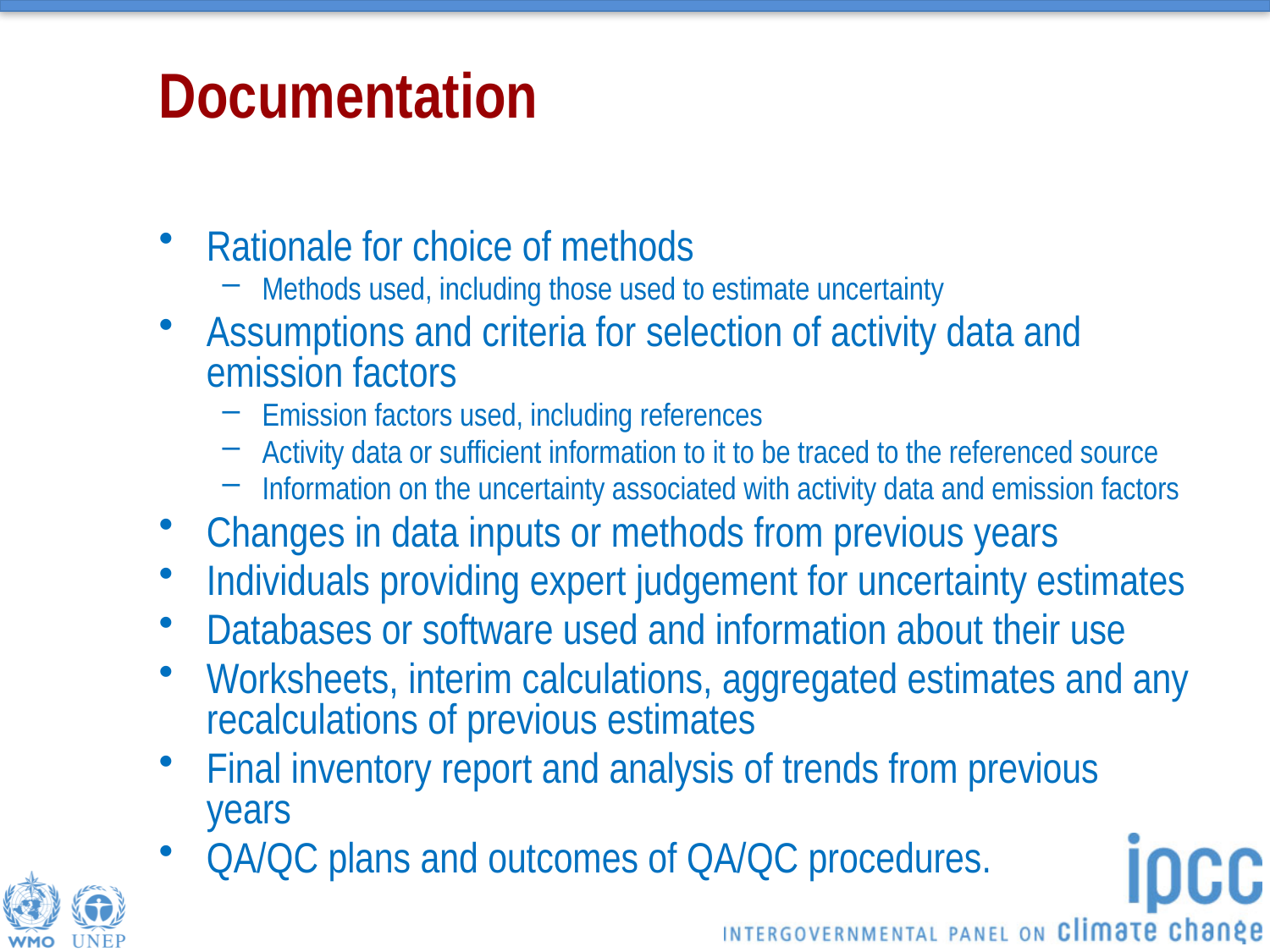

# Documentation
Rationale for choice of methods
Methods used, including those used to estimate uncertainty
Assumptions and criteria for selection of activity data and emission factors
Emission factors used, including references
Activity data or sufficient information to it to be traced to the referenced source
Information on the uncertainty associated with activity data and emission factors
Changes in data inputs or methods from previous years
Individuals providing expert judgement for uncertainty estimates
Databases or software used and information about their use
Worksheets, interim calculations, aggregated estimates and any recalculations of previous estimates
Final inventory report and analysis of trends from previous years
QA/QC plans and outcomes of QA/QC procedures.